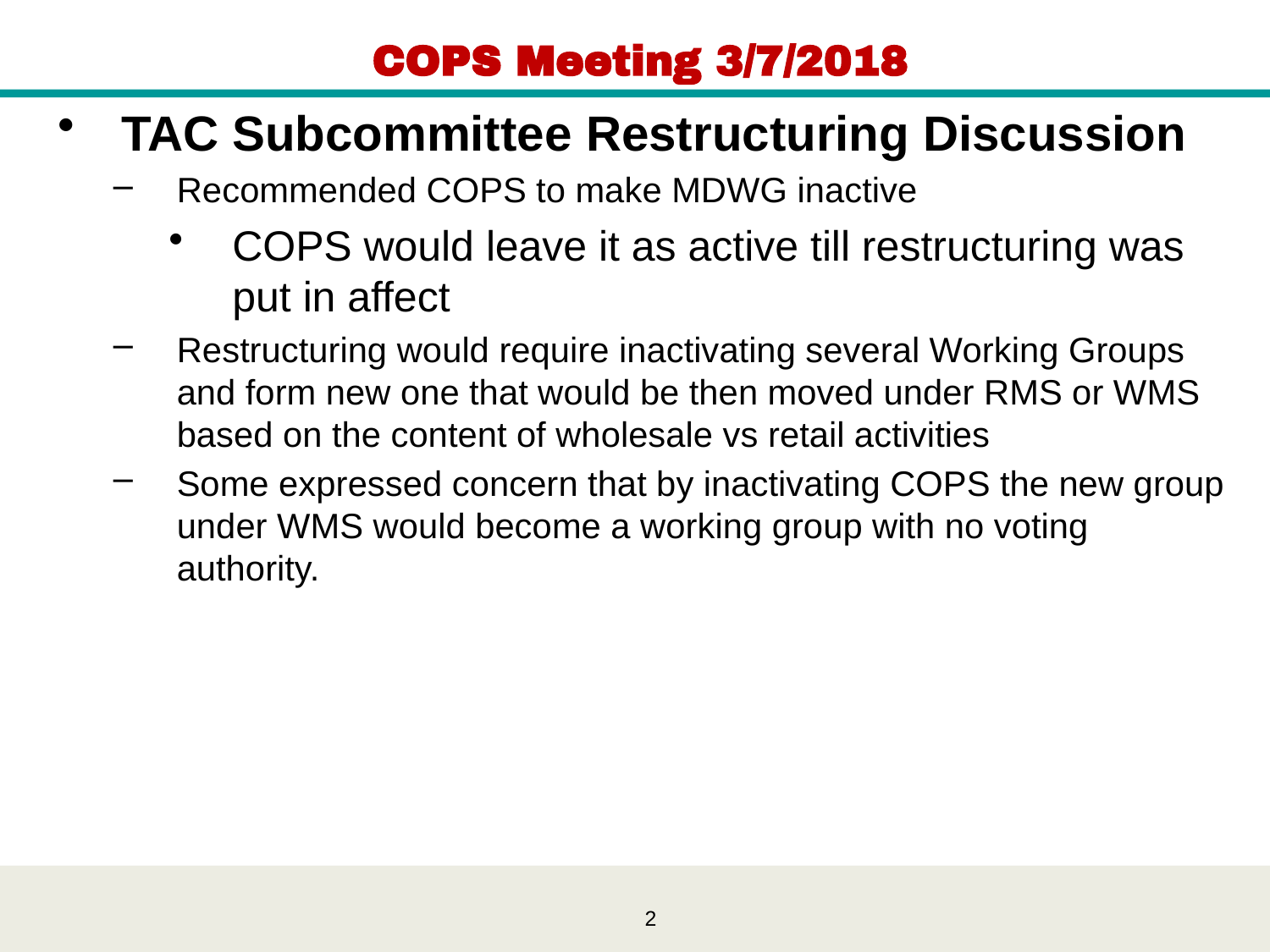

# COPS Meeting 3/7/2018
TAC Subcommittee Restructuring Discussion
Recommended COPS to make MDWG inactive
COPS would leave it as active till restructuring was put in affect
Restructuring would require inactivating several Working Groups and form new one that would be then moved under RMS or WMS based on the content of wholesale vs retail activities
Some expressed concern that by inactivating COPS the new group under WMS would become a working group with no voting authority.